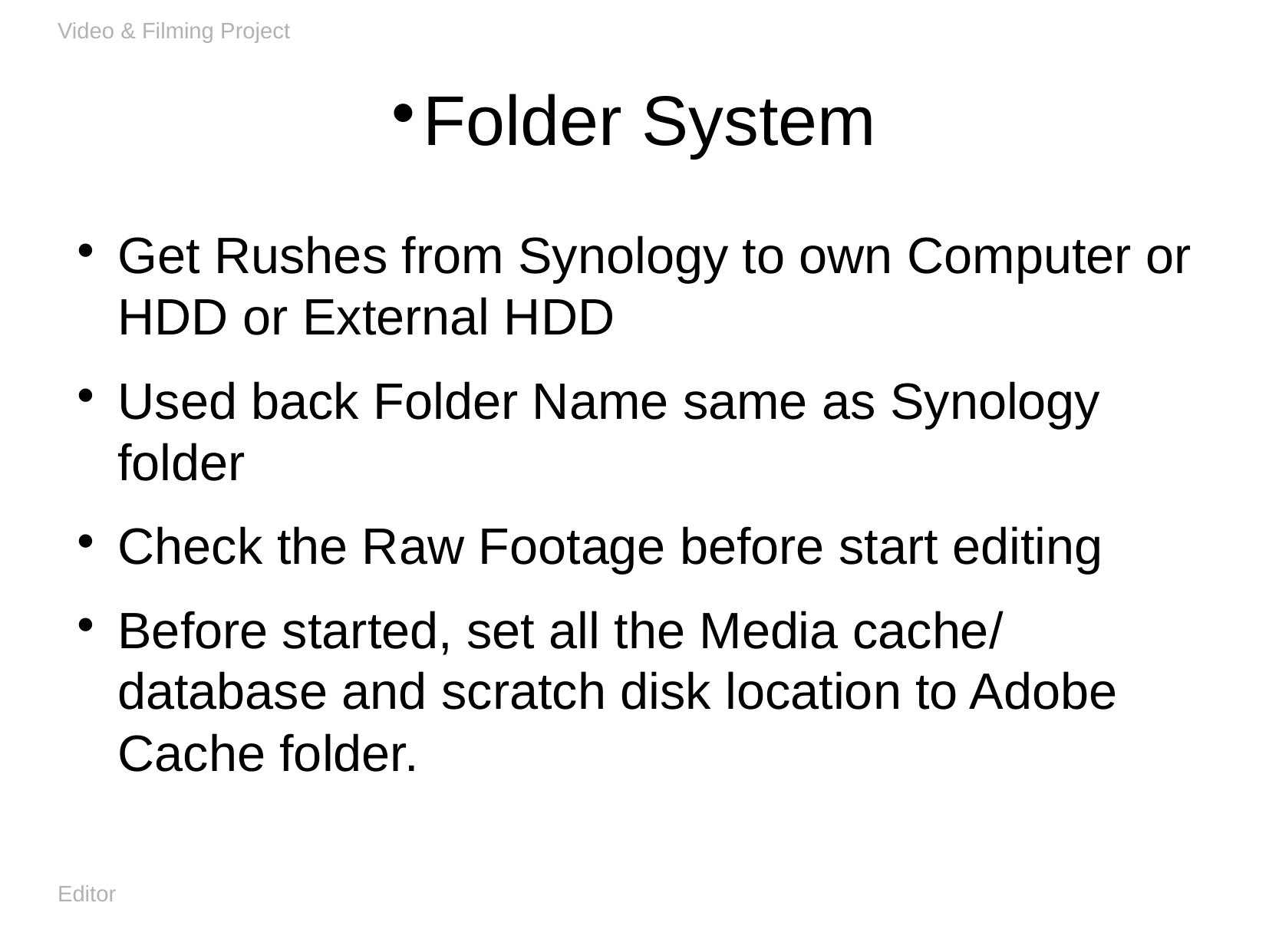

Video & Filming Project
Folder System
Get Rushes from Synology to own Computer or HDD or External HDD
Used back Folder Name same as Synology folder
Check the Raw Footage before start editing
Before started, set all the Media cache/ database and scratch disk location to Adobe Cache folder.

Editor